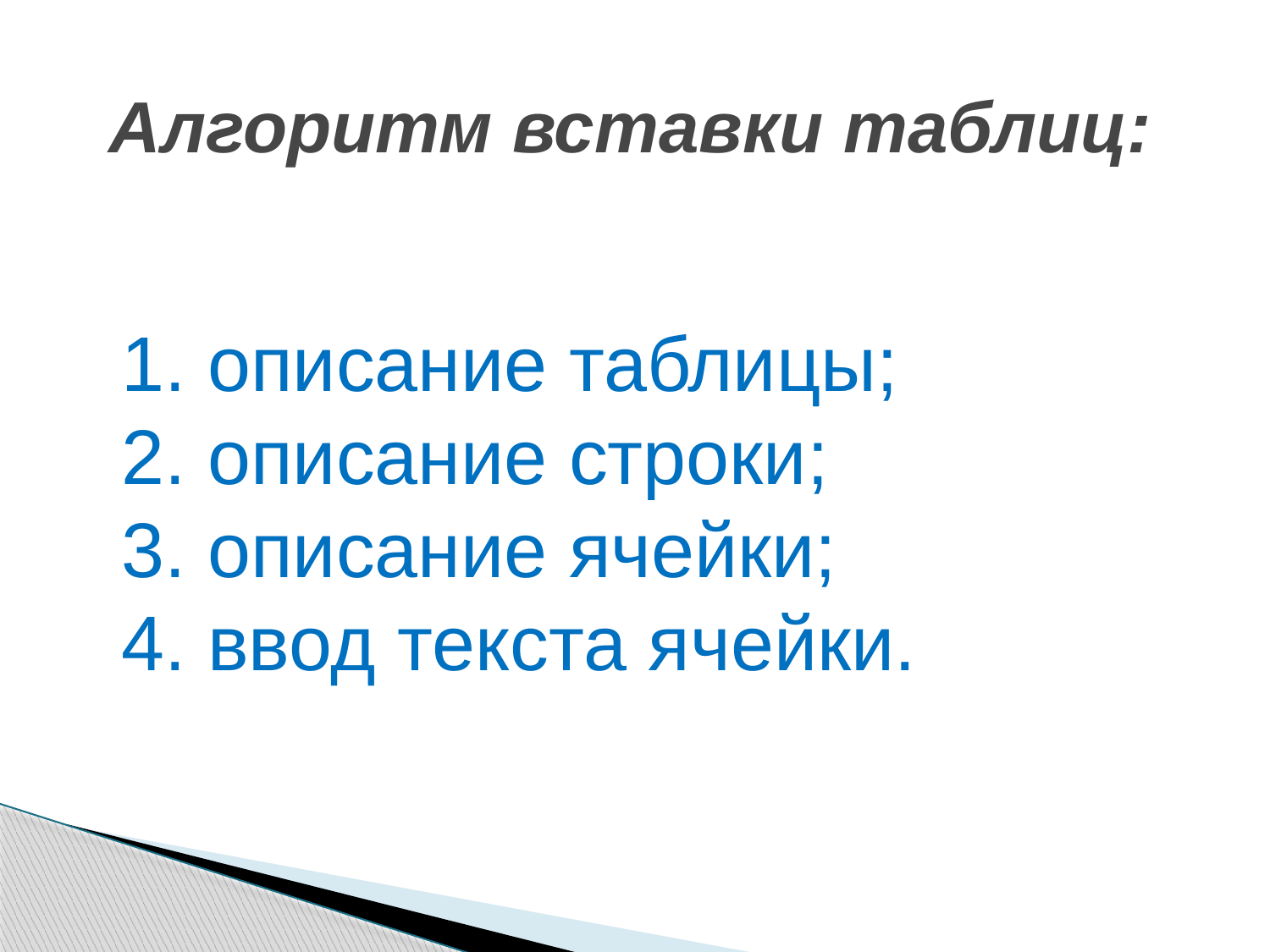

# Алгоритм вставки таблиц:
1. описание таблицы;
2. описание строки;
3. описание ячейки;
4. ввод текста ячейки.